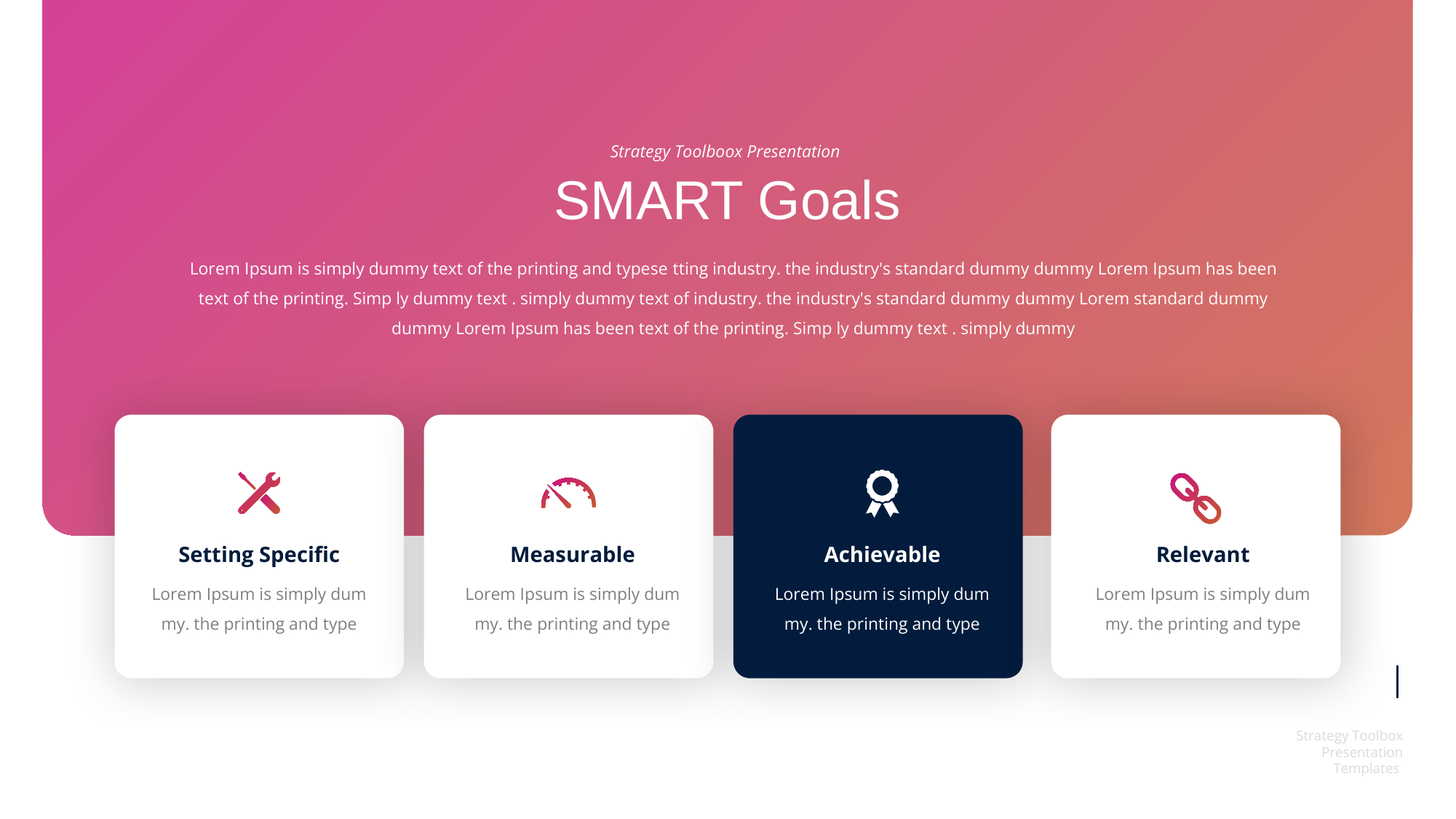

Strategy Toolboox Presentation
SMART Goals
Lorem Ipsum is simply dummy text of the printing and typese tting industry. the industry's standard dummy dummy Lorem Ipsum has been text of the printing. Simp ly dummy text . simply dummy text of industry. the industry's standard dummy dummy Lorem standard dummy dummy Lorem Ipsum has been text of the printing. Simp ly dummy text . simply dummy

Setting Specific
Measurable
Achievable
Relevant
Lorem Ipsum is simply dum my. the printing and type
Lorem Ipsum is simply dum my. the printing and type
Lorem Ipsum is simply dum my. the printing and type
Lorem Ipsum is simply dum my. the printing and type
Strategy Toolbox Presentation Templates